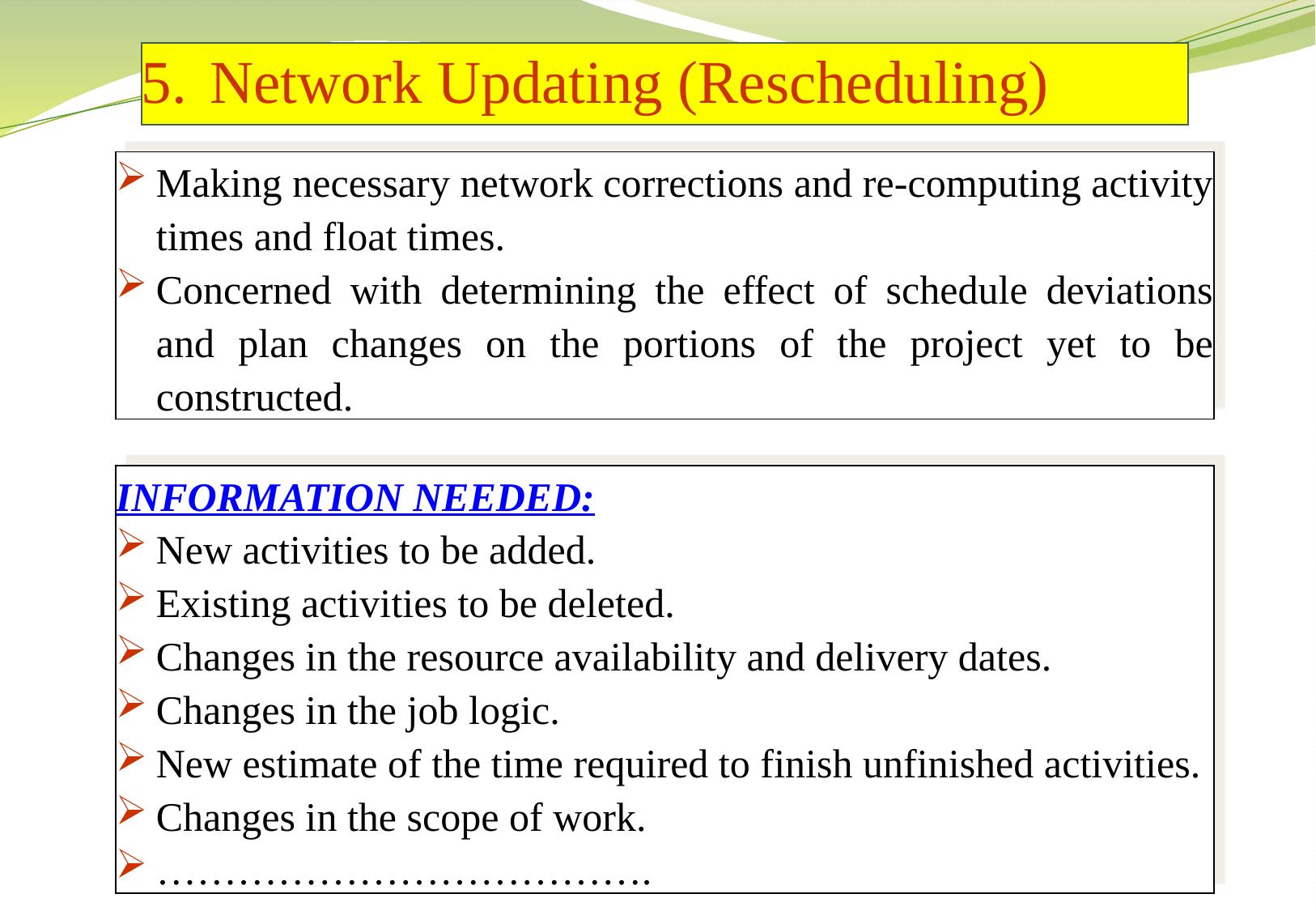

Network Updating (Rescheduling)
Making necessary network corrections and re-computing activity times and float times.
Concerned with determining the effect of schedule deviations and plan changes on the portions of the project yet to be constructed.
INFORMATION NEEDED:
New activities to be added.
Existing activities to be deleted.
Changes in the resource availability and delivery dates.
Changes in the job logic.
New estimate of the time required to finish unfinished activities.
Changes in the scope of work.
……………………………….